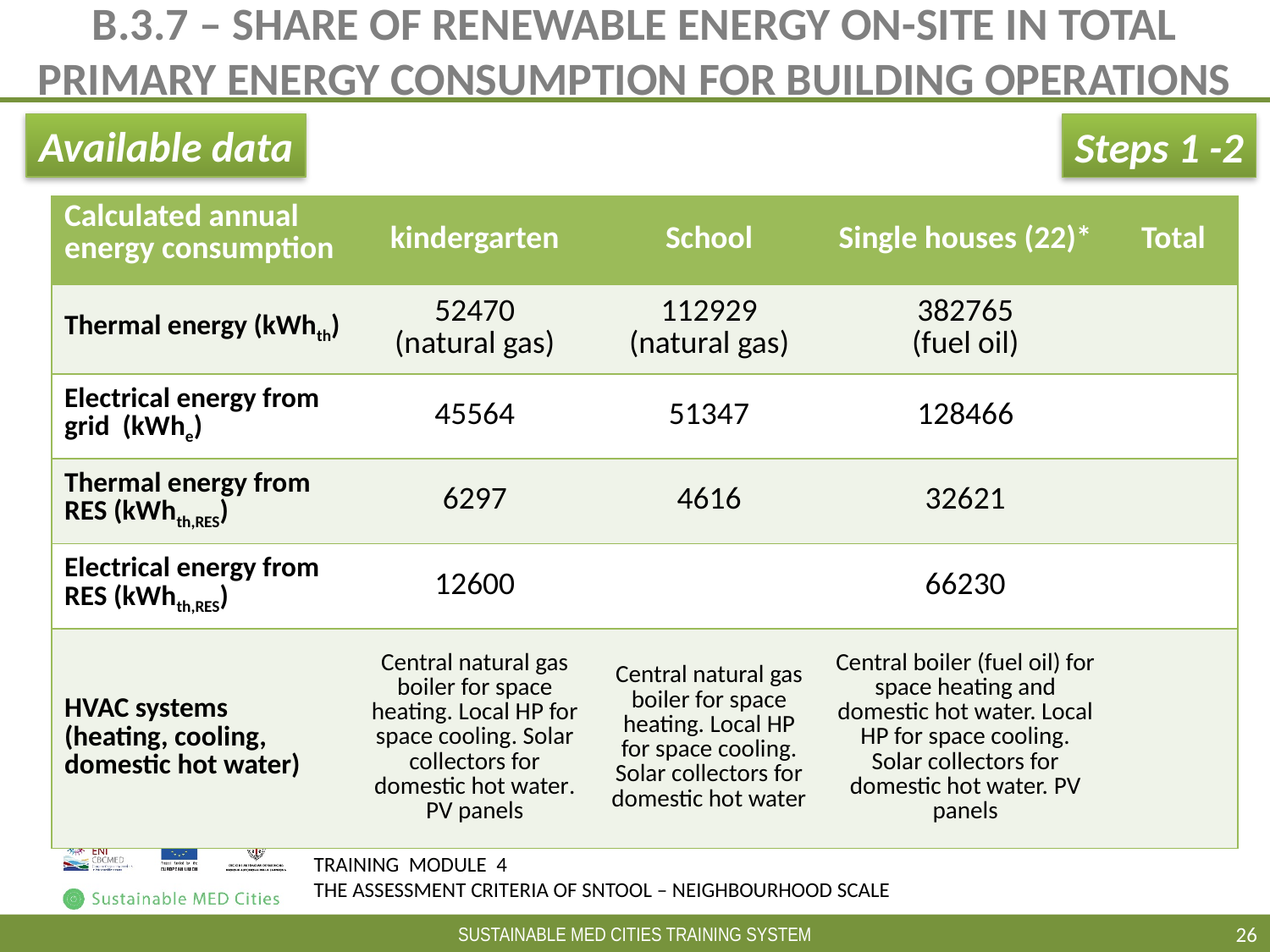

# B.3.7 – SHARE OF RENEWABLE ENERGY ON-SITE IN TOTAL PRIMARY ENERGY CONSUMPTION FOR BUILDING OPERATIONS
Available data
Steps 1 -2
| Calculated annual energy consumption | kindergarten | School | Single houses (22)\* | Total |
| --- | --- | --- | --- | --- |
| Thermal energy (kWhth) | 52470 (natural gas) | 112929 (natural gas) | 382765 (fuel oil) |  |
| Electrical energy from grid (kWhe) | 45564 | 51347 | 128466 |  |
| Thermal energy from RES (kWhth,RES) | 6297 | 4616 | 32621 |  |
| Electrical energy from RES (kWhth,RES) | 12600 |  | 66230 |  |
| HVAC systems (heating, cooling, domestic hot water) | Central natural gas boiler for space heating. Local HP for space cooling. Solar collectors for domestic hot water. PV panels | Central natural gas boiler for space heating. Local HP for space cooling. Solar collectors for domestic hot water | Central boiler (fuel oil) for space heating and domestic hot water. Local HP for space cooling. Solar collectors for domestic hot water. PV panels |  |
* For single houses the consumptions  are given as a total aggreggated value for all the buildings
26